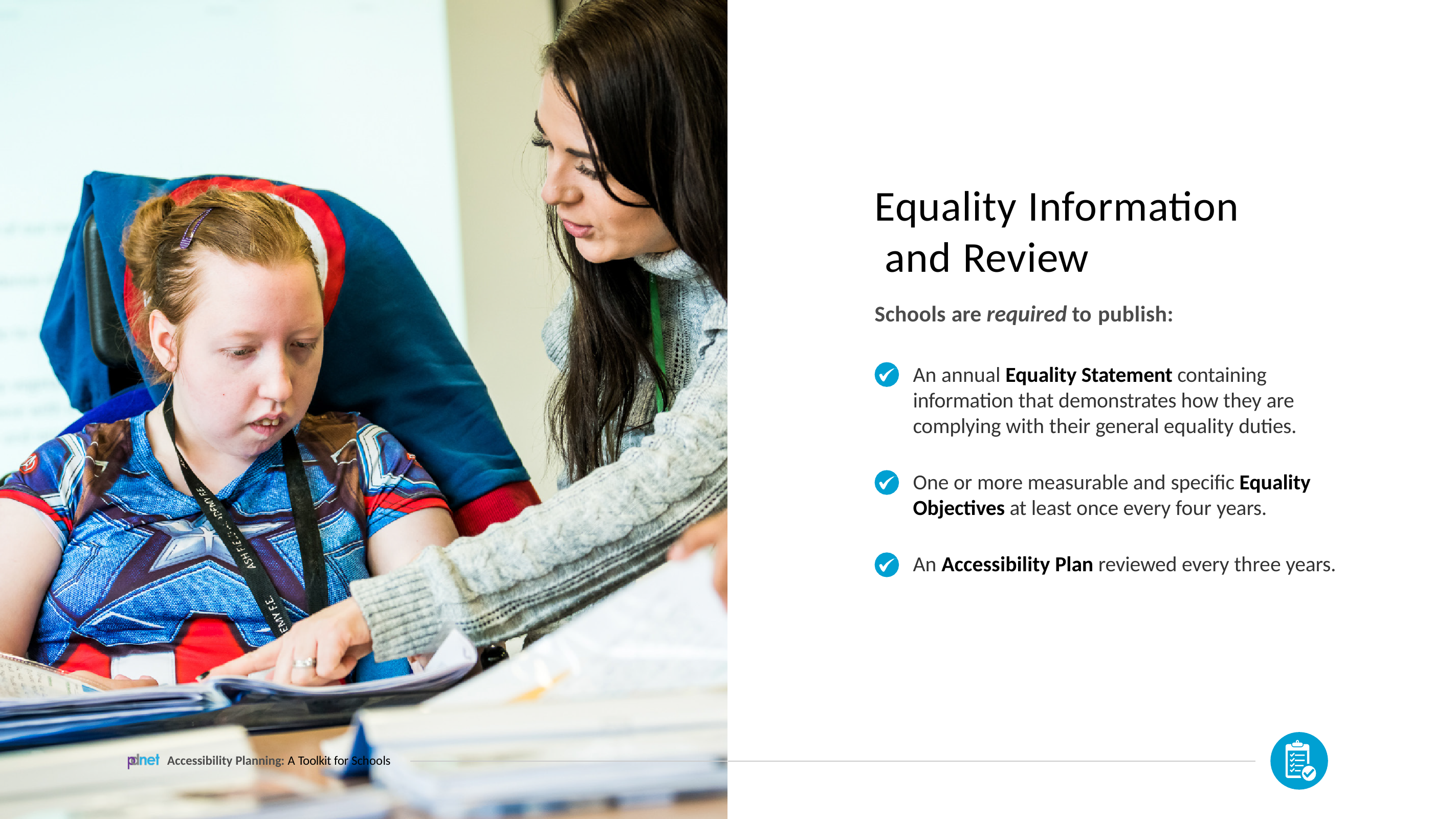

# Equality Information  and Review
Schools are required to publish:

An annual Equality Statement containing  information that demonstrates how they are  complying with their general equality duties.

One or more measurable and specific Equality
Objectives at least once every four years.

An Accessibility Plan reviewed every three years.

Accessibility Planning: A Toolkit for Schools